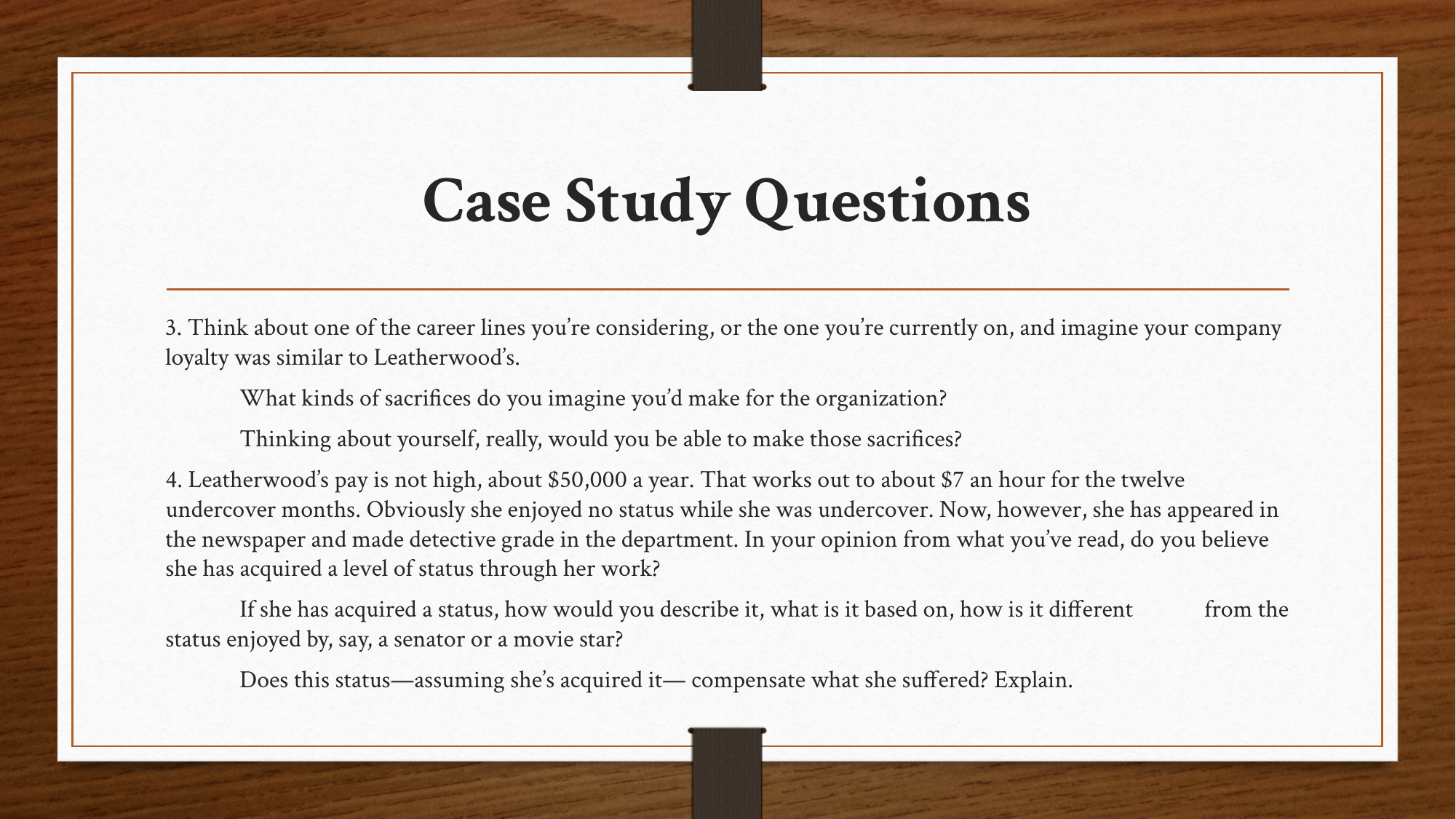

# Case Study Questions
3. Think about one of the career lines you’re considering, or the one you’re currently on, and imagine your company loyalty was similar to Leatherwood’s.
	What kinds of sacrifices do you imagine you’d make for the organization?
	Thinking about yourself, really, would you be able to make those sacrifices?
4. Leatherwood’s pay is not high, about $50,000 a year. That works out to about $7 an hour for the twelve undercover months. Obviously she enjoyed no status while she was undercover. Now, however, she has appeared in the newspaper and made detective grade in the department. In your opinion from what you’ve read, do you believe she has acquired a level of status through her work?
	If she has acquired a status, how would you describe it, what is it based on, how is it different 	from the status enjoyed by, say, a senator or a movie star?
	Does this status—assuming she’s acquired it— compensate what she suffered? Explain.